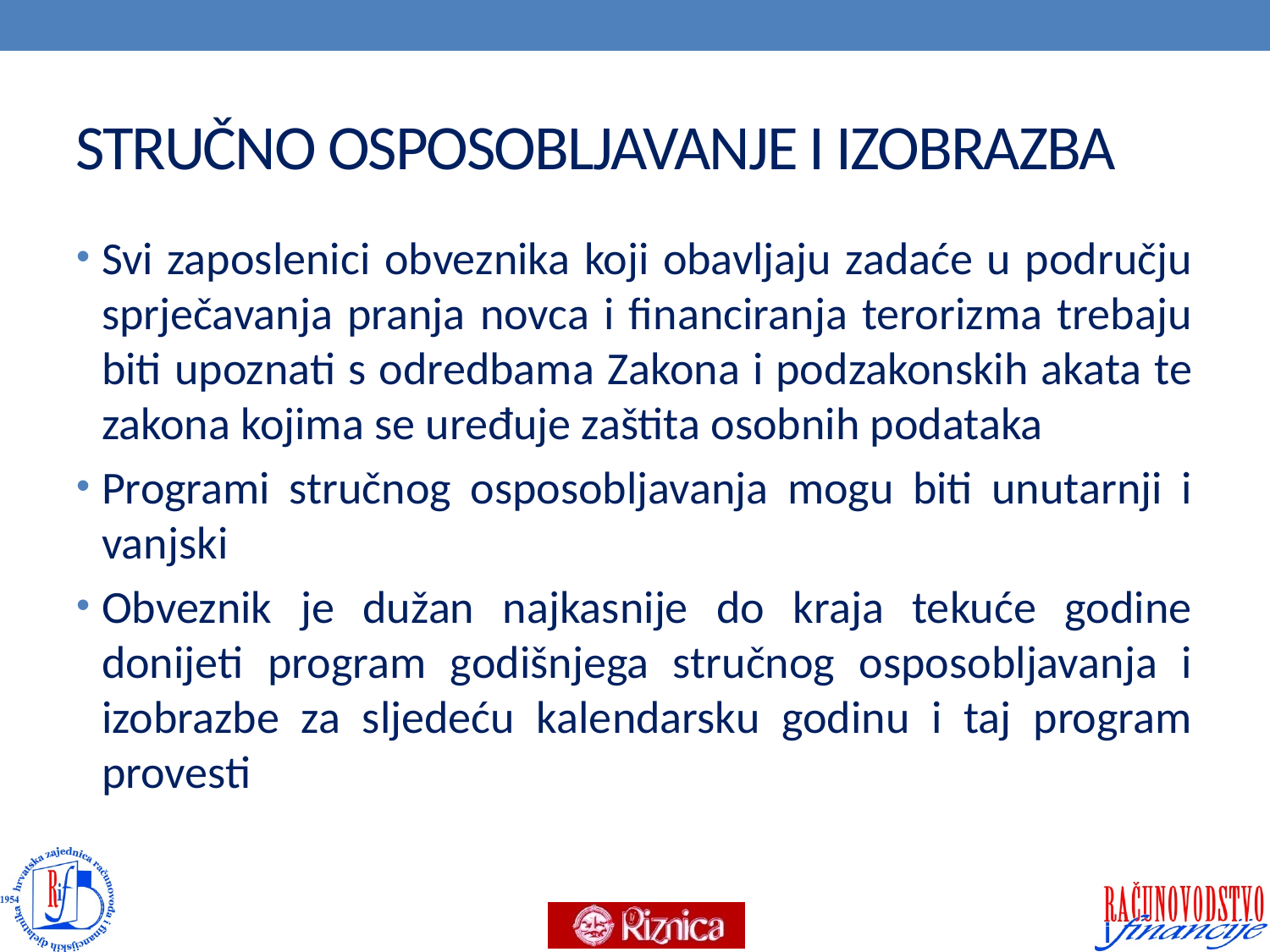

# STRUČNO OSPOSOBLJAVANJE I IZOBRAZBA
Svi zaposlenici obveznika koji obavljaju zadaće u području sprječavanja pranja novca i financiranja terorizma trebaju biti upoznati s odredbama Zakona i podzakonskih akata te zakona kojima se uređuje zaštita osobnih podataka
Programi stručnog osposobljavanja mogu biti unutarnji i vanjski
Obveznik je dužan najkasnije do kraja tekuće godine donijeti program godišnjega stručnog osposobljavanja i izobrazbe za sljedeću kalendarsku godinu i taj program provesti